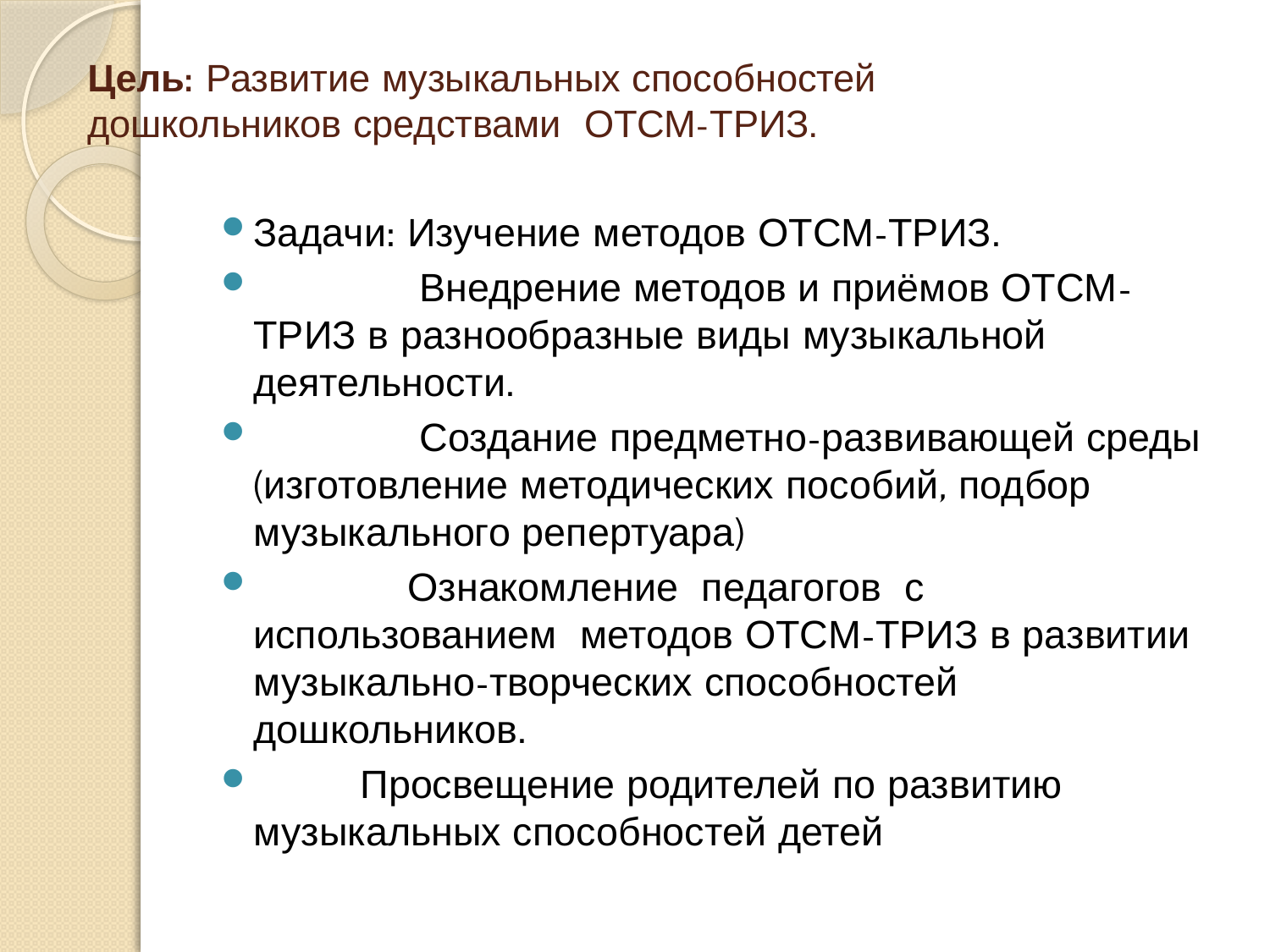

# Цель: Развитие музыкальных способностей дошкольников средствами  ОТСМ-ТРИЗ.
Задачи: Изучение методов ОТСМ-ТРИЗ.
              Внедрение методов и приёмов ОТСМ-ТРИЗ в разнообразные виды музыкальной деятельности.
              Создание предметно-развивающей среды (изготовление методических пособий, подбор музыкального репертуара)
             Ознакомление  педагогов  с использованием  методов ОТСМ-ТРИЗ в развитии музыкально-творческих способностей дошкольников.
         Просвещение родителей по развитию музыкальных способностей детей